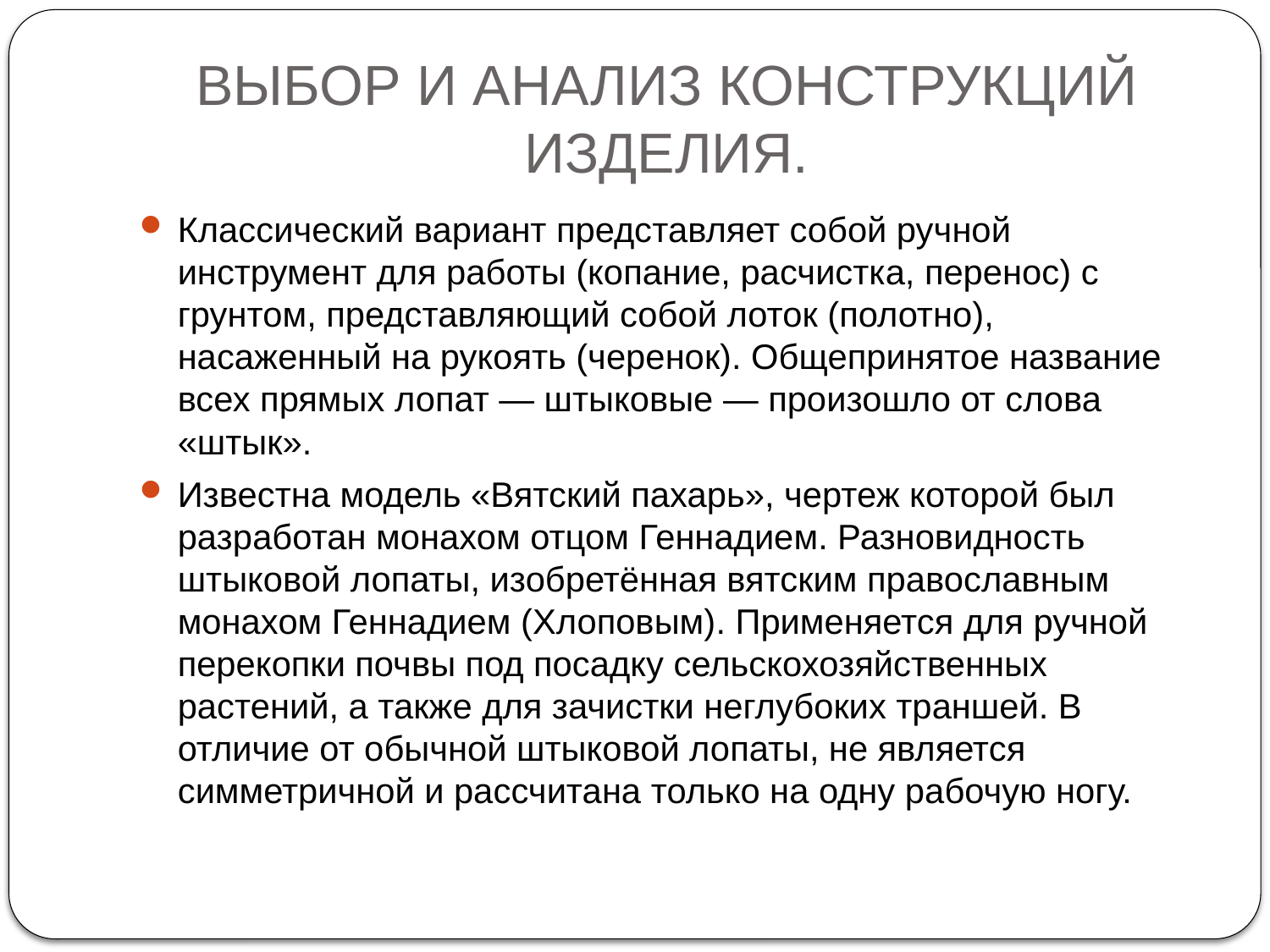

# ВЫБОР И АНАЛИЗ КОНСТРУКЦИЙ ИЗДЕЛИЯ.
Классический вариант представляет собой ручной инструмент для работы (копание, расчистка, перенос) с грунтом, представляющий собой лоток (полотно), насаженный на рукоять (черенок). Общепринятое название всех прямых лопат — штыковые — произошло от слова «штык».
Известна модель «Вятский пахарь», чертеж которой был разработан монахом отцом Геннадием. Разновидность штыковой лопаты, изобретённая вятским православным монахом Геннадием (Хлоповым). Применяется для ручной перекопки почвы под посадку сельскохозяйственных растений, а также для зачистки неглубоких траншей. В отличие от обычной штыковой лопаты, не является симметричной и рассчитана только на одну рабочую ногу.